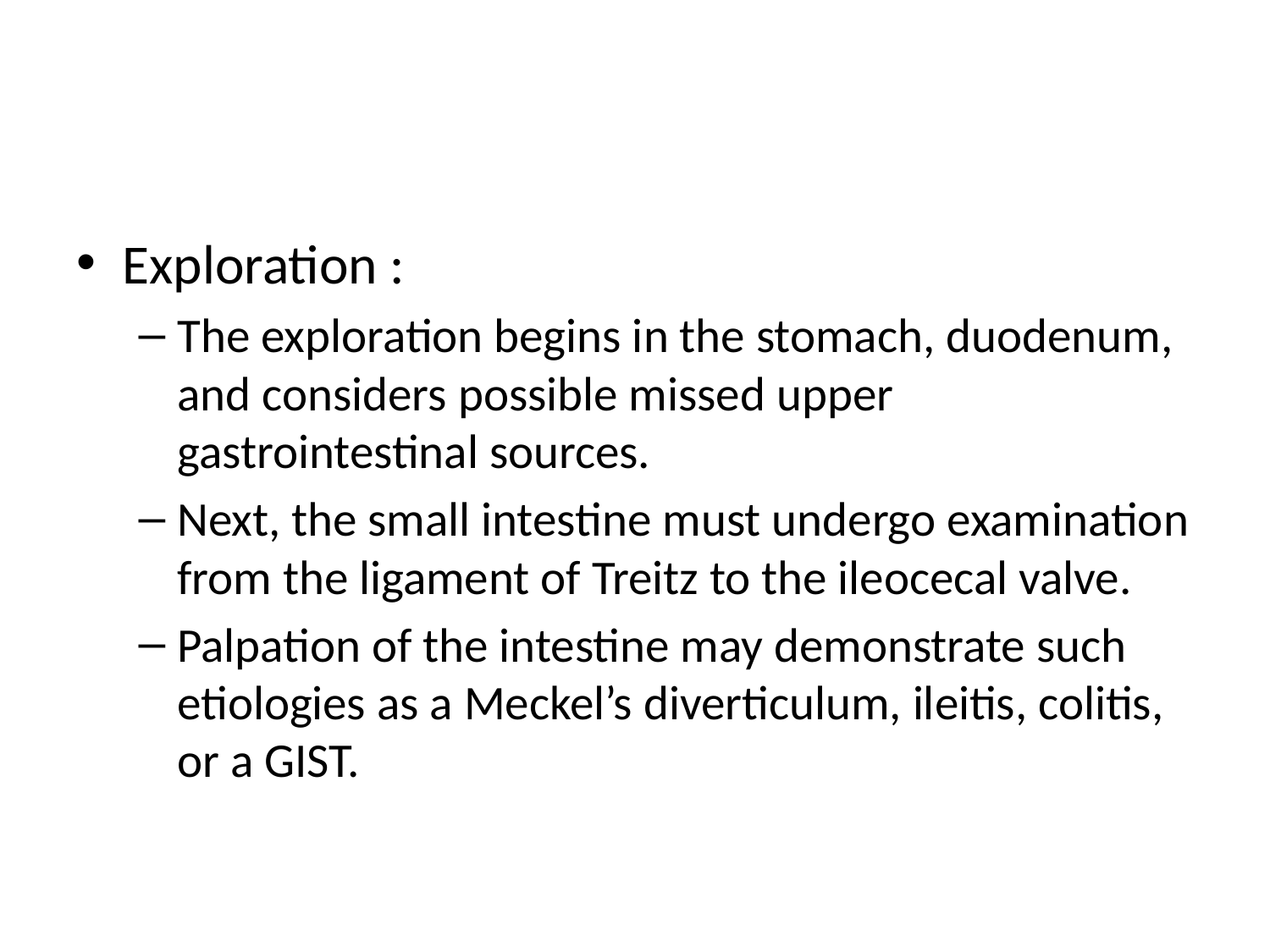

#
Exploration :
The exploration begins in the stomach, duodenum, and considers possible missed upper gastrointestinal sources.
Next, the small intestine must undergo examination from the ligament of Treitz to the ileocecal valve.
Palpation of the intestine may demonstrate such etiologies as a Meckel’s diverticulum, ileitis, colitis, or a GIST.